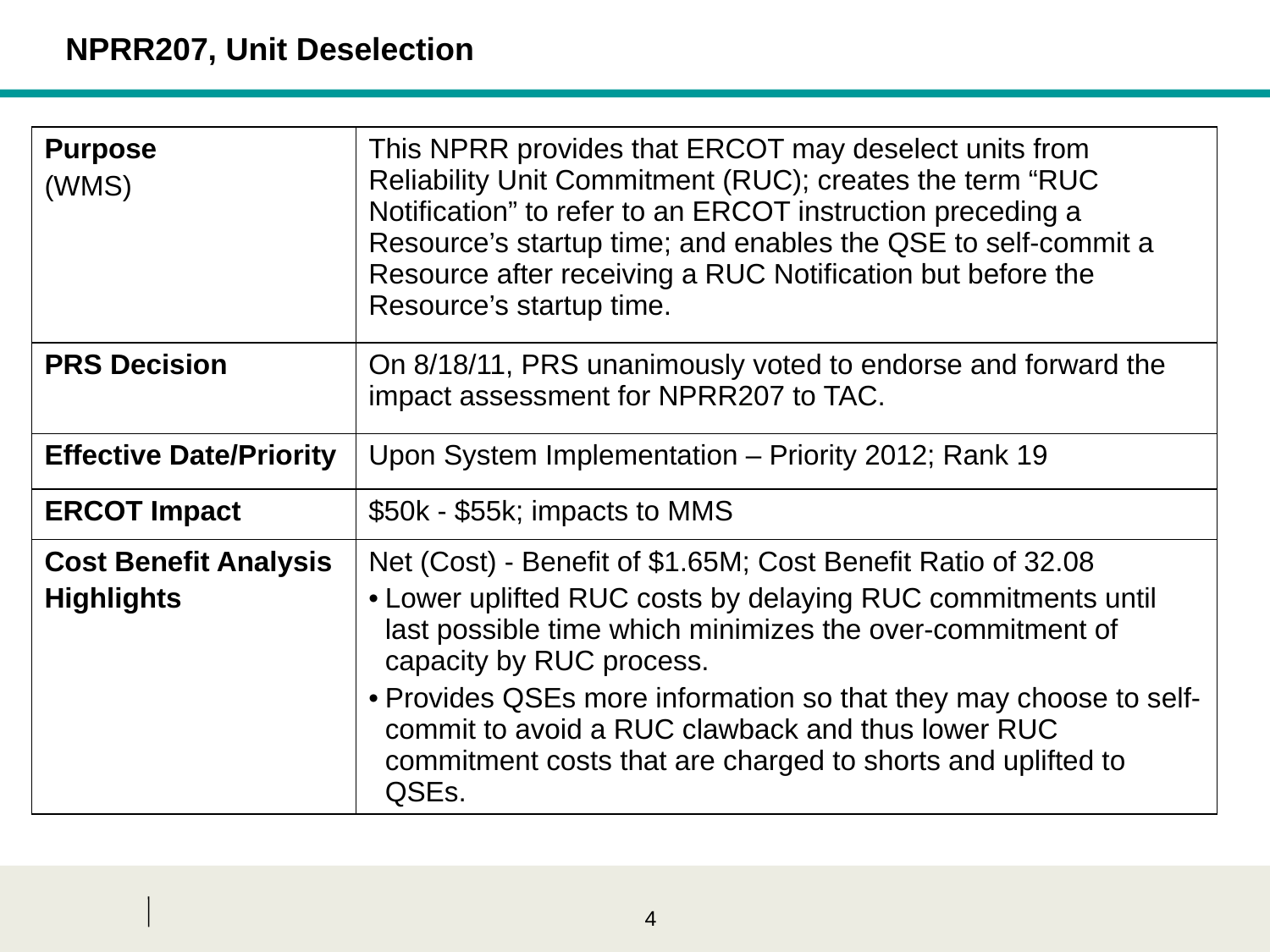

NPRR207, Unit Deselection
| Purpose (WMS) | This NPRR provides that ERCOT may deselect units from Reliability Unit Commitment (RUC); creates the term “RUC Notification” to refer to an ERCOT instruction preceding a Resource’s startup time; and enables the QSE to self-commit a Resource after receiving a RUC Notification but before the Resource’s startup time. |
| --- | --- |
| PRS Decision | On 8/18/11, PRS unanimously voted to endorse and forward the impact assessment for NPRR207 to TAC. |
| Effective Date/Priority | Upon System Implementation – Priority 2012; Rank 19 |
| ERCOT Impact | $50k - $55k; impacts to MMS |
| Cost Benefit Analysis Highlights | Net (Cost) - Benefit of $1.65M; Cost Benefit Ratio of 32.08 Lower uplifted RUC costs by delaying RUC commitments until last possible time which minimizes the over-commitment of capacity by RUC process. Provides QSEs more information so that they may choose to self-commit to avoid a RUC clawback and thus lower RUC commitment costs that are charged to shorts and uplifted to QSEs. |